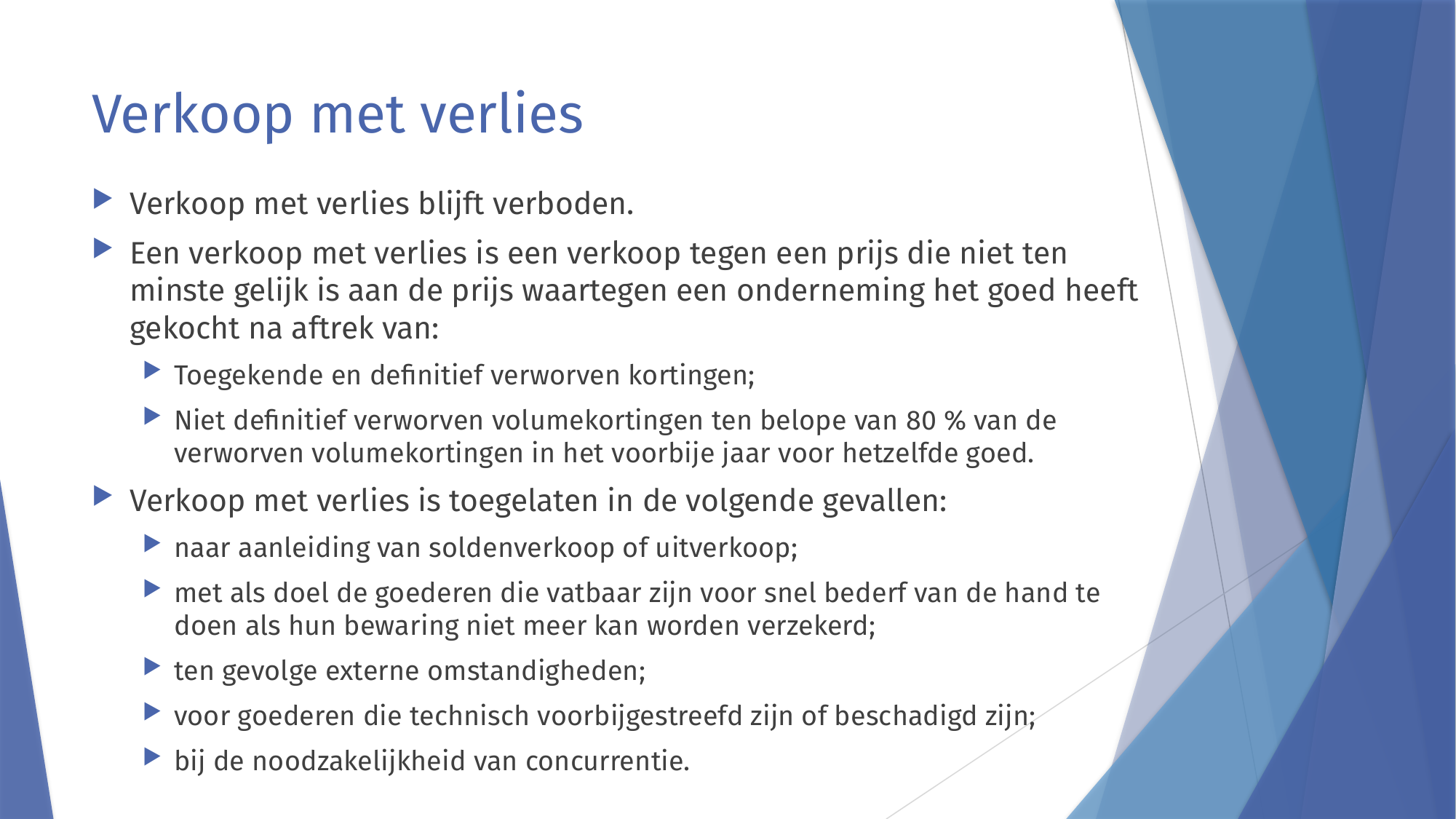

# Verkoop met verlies
Verkoop met verlies blijft verboden.
Een verkoop met verlies is een verkoop tegen een prijs die niet ten minste gelijk is aan de prijs waartegen een onderneming het goed heeft gekocht na aftrek van:
Toegekende en definitief verworven kortingen;
Niet definitief verworven volumekortingen ten belope van 80 % van de verworven volumekortingen in het voorbije jaar voor hetzelfde goed.
Verkoop met verlies is toegelaten in de volgende gevallen:
naar aanleiding van soldenverkoop of uitverkoop;
met als doel de goederen die vatbaar zijn voor snel bederf van de hand te doen als hun bewaring niet meer kan worden verzekerd;
ten gevolge externe omstandigheden;
voor goederen die technisch voorbijgestreefd zijn of beschadigd zijn;
bij de noodzakelijkheid van concurrentie.